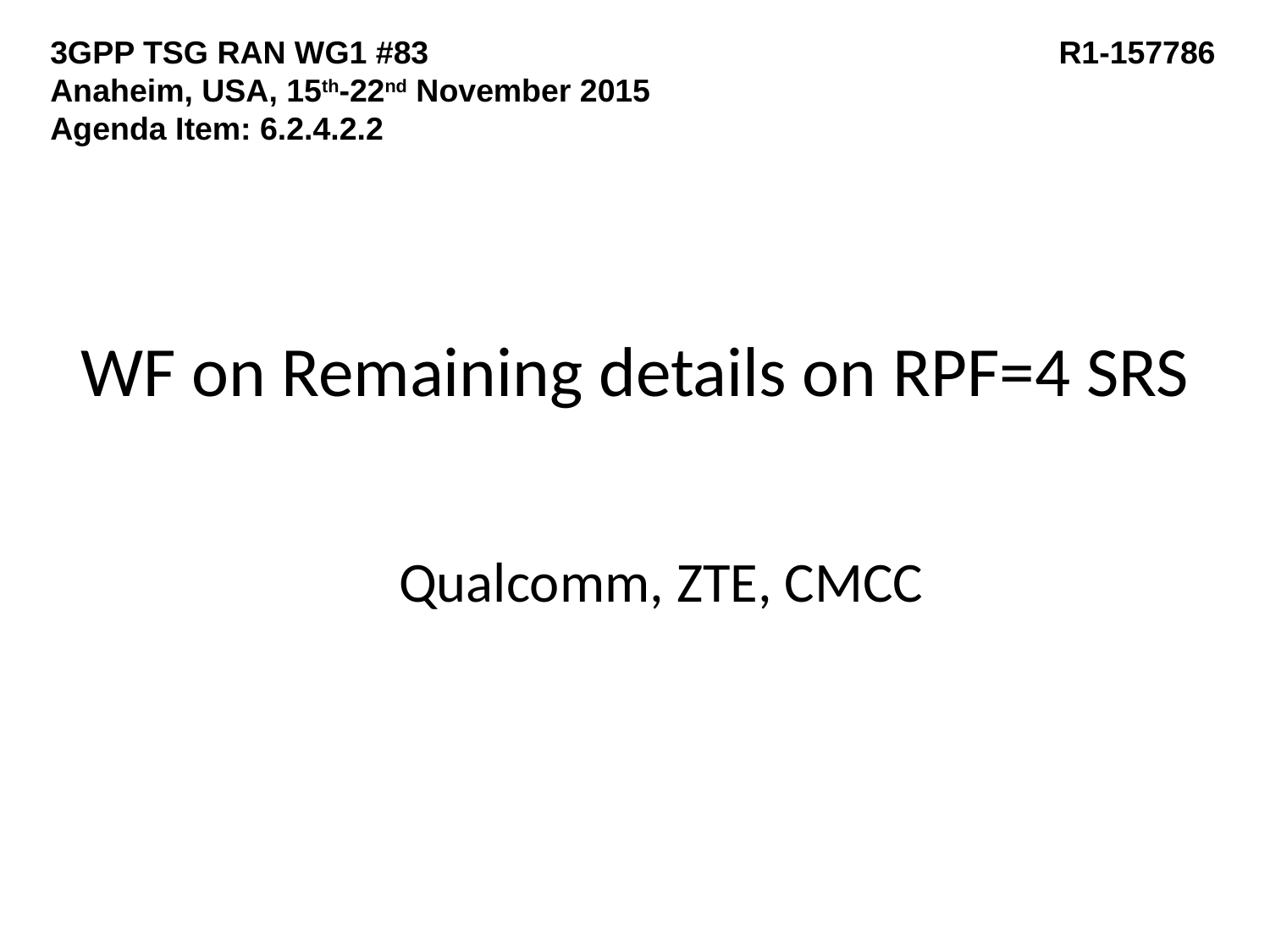

3GPP TSG RAN WG1 #83
Anaheim, USA, 15th-22nd November 2015
Agenda Item: 6.2.4.2.2
R1-157786
# WF on Remaining details on RPF=4 SRS
 Qualcomm, ZTE, CMCC